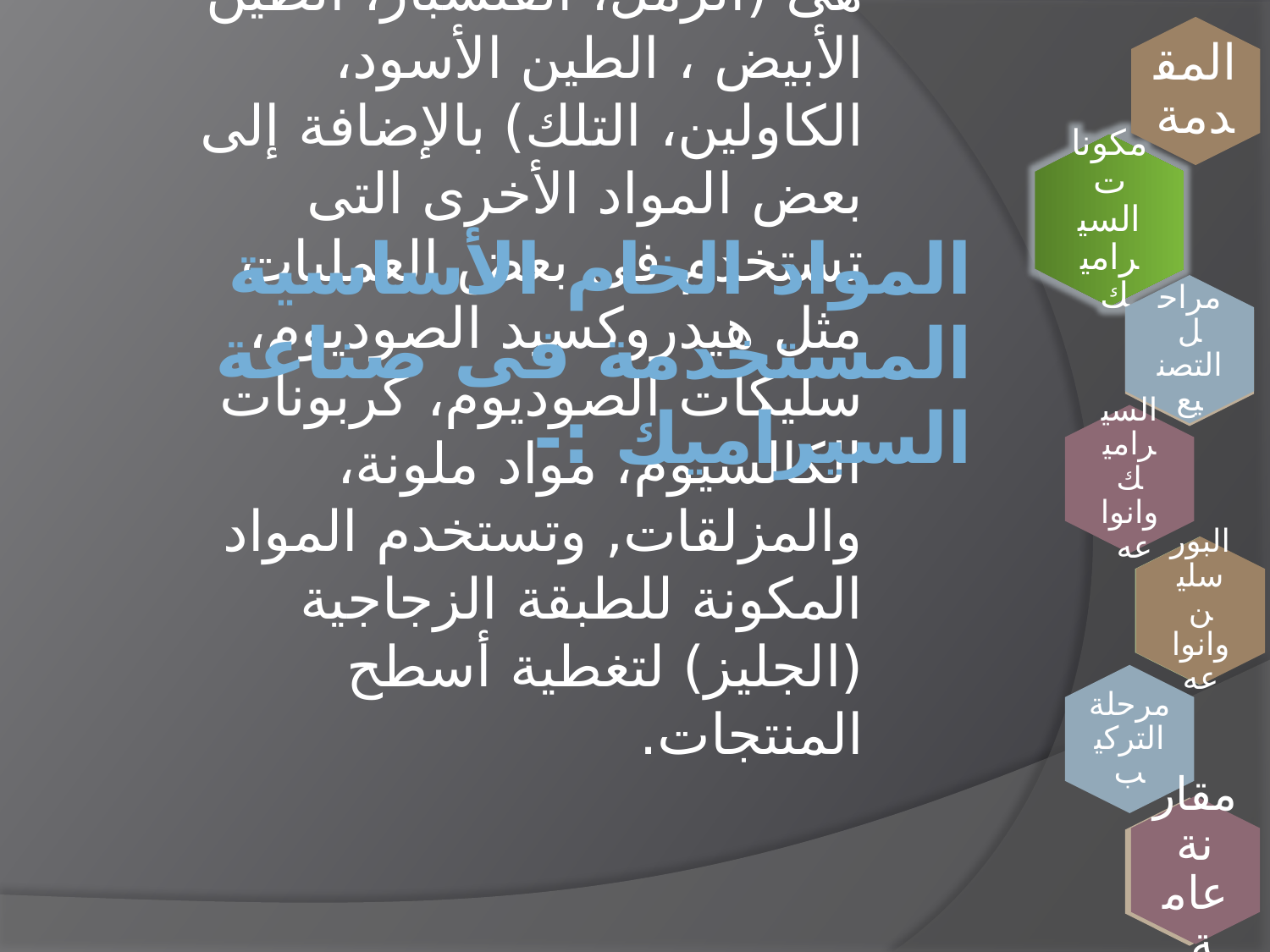

مكونات السيراميك

مراحل التصنيع
المقدمة
السيراميك وانواعه

مرحلة التركيب
البورسلين وانواعه
مقارنة عامة
المواد الخام الأساسية المستخدمة فى صناعة السيراميك :-
هى (الرمل، الفلسبار، الطين الأبيض ، الطين الأسود، الكاولين، التلك) بالإضافة إلى بعض المواد الأخرى التى تستخدم فى بعض العمليات مثل هيدروكسيد الصوديوم، سليكات الصوديوم، كربونات الكالسيوم، مواد ملونة، والمزلقات, وتستخدم المواد المكونة للطبقة الزجاجية (الجليز) لتغطية أسطح المنتجات.